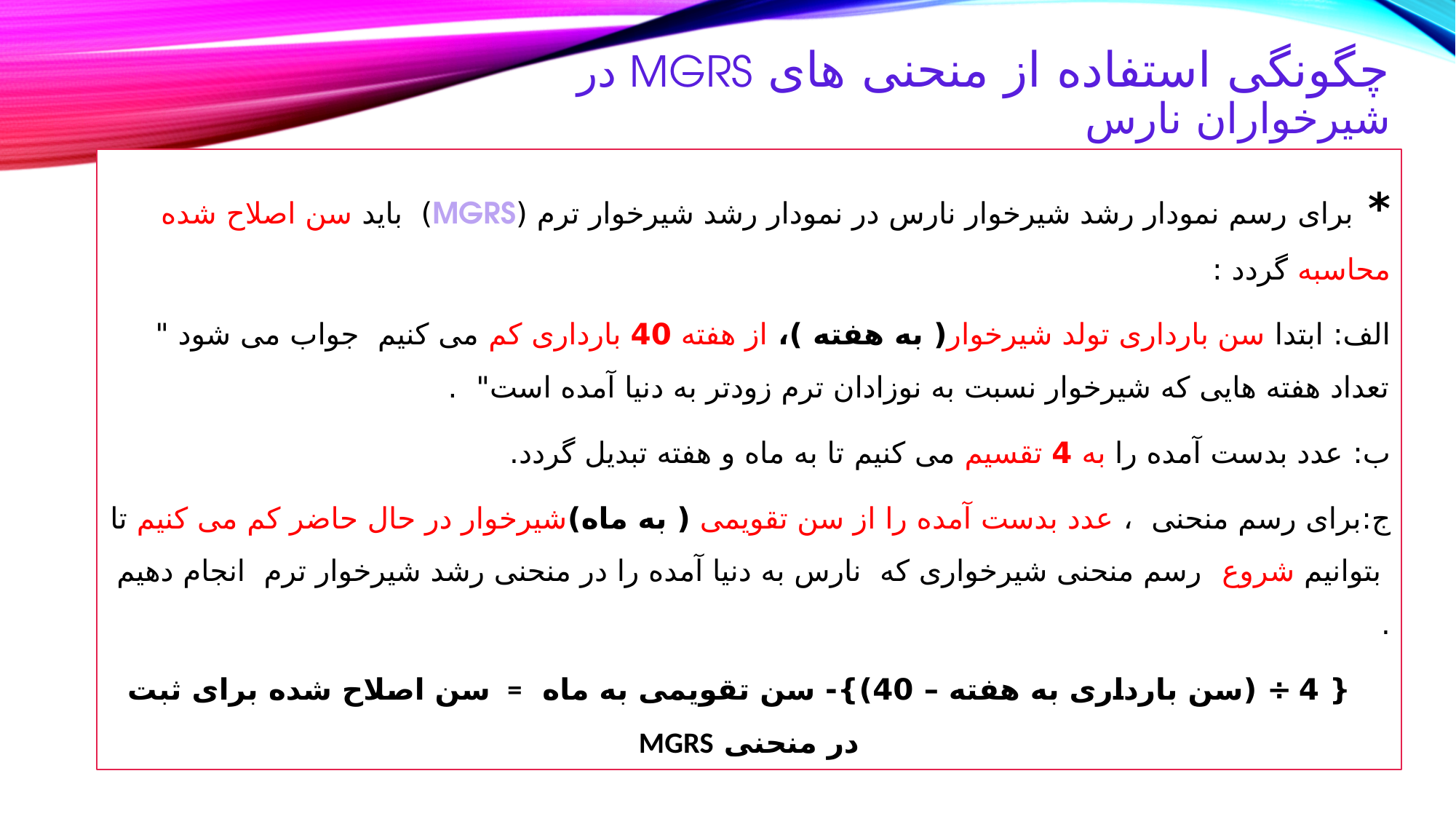

# چگونگی استفاده از منحنی های MGRS در شیرخواران نارس
* برای رسم نمودار رشد شیرخوار نارس در نمودار رشد شیرخوار ترم (MGRS)  باید سن اصلاح شده محاسبه گردد :
الف: ابتدا سن بارداری تولد شیرخوار( به هفته )، از هفته 40 بارداری کم می کنیم  جواب می شود " تعداد هفته هایی که شیرخوار نسبت به نوزادان ترم زودتر به دنیا آمده است"  .
ب: عدد بدست آمده را به 4 تقسیم می کنیم تا به ماه و هفته تبدیل گردد.
ج:برای رسم منحنی  ، عدد بدست آمده را از سن تقویمی ( به ماه)شیرخوار در حال حاضر کم می کنیم تا  بتوانیم شروع  رسم منحنی شیرخواری که  نارس به دنیا آمده را در منحنی رشد شیرخوار ترم  انجام دهیم .
  { 4 ÷ (سن بارداری به هفته – 40)}- سن تقویمی به ماه  =  سن اصلاح شده برای ثبت در منحنی MGRS